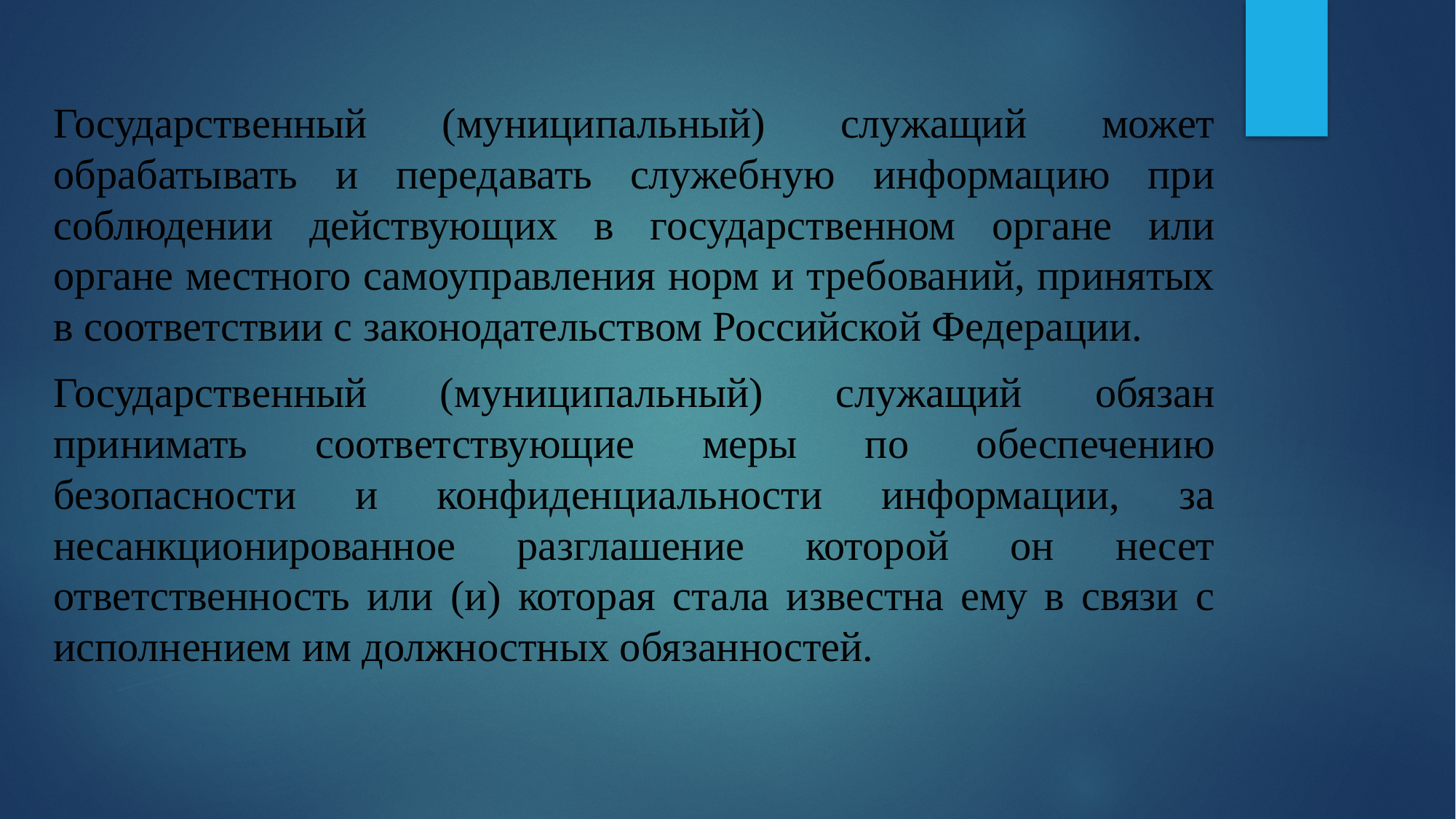

Государственный (муниципальный) служащий может обрабатывать и передавать служебную информацию при соблюдении действующих в государственном органе или органе местного самоуправления норм и требований, принятых в соответствии с законодательством Российской Федерации.
Государственный (муниципальный) служащий обязан принимать соответствующие меры по обеспечению безопасности и конфиденциальности информации, за несанкционированное разглашение которой он несет ответственность или (и) которая стала известна ему в связи с исполнением им должностных обязанностей.